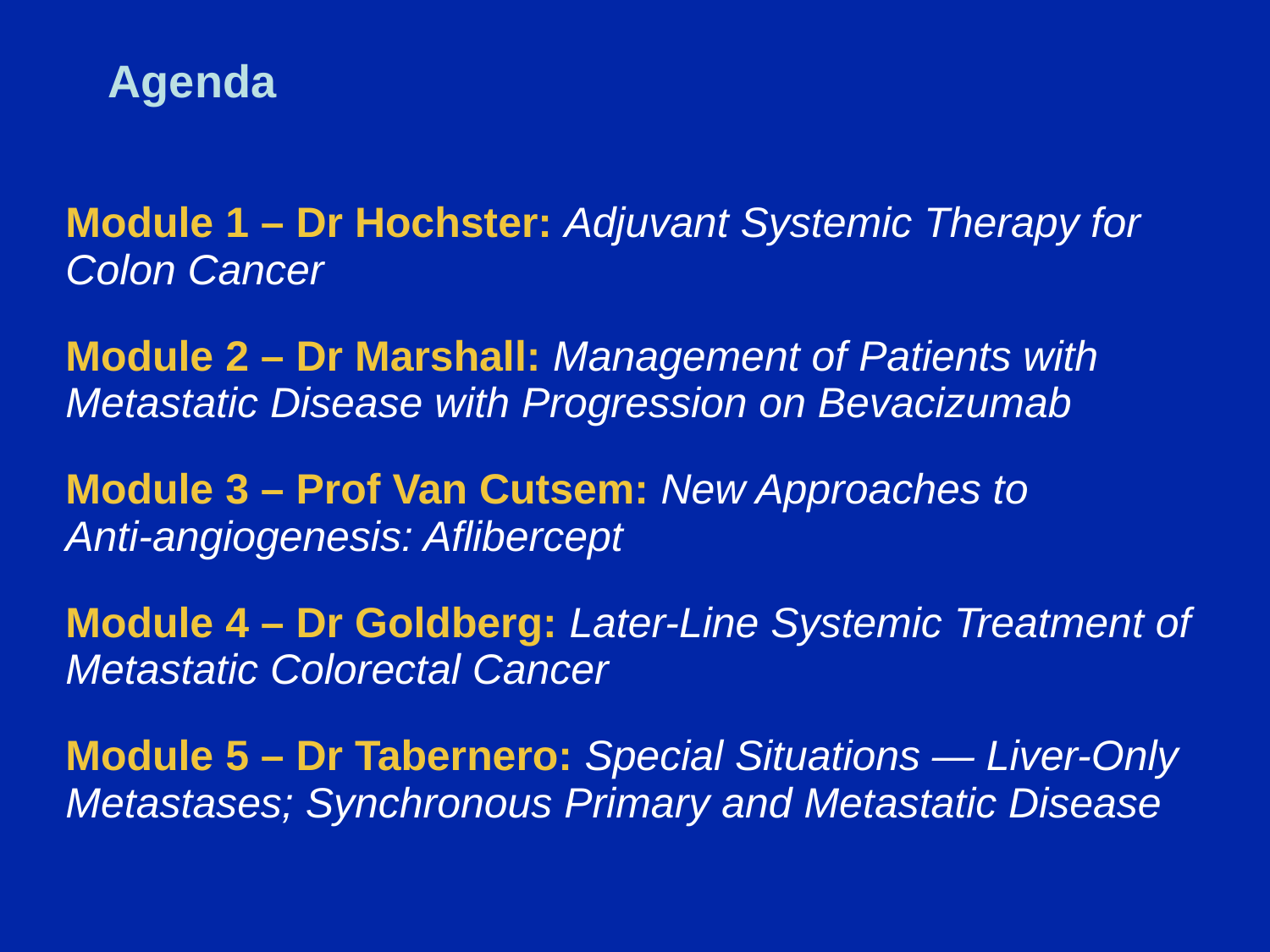

# Agenda
| Module 1 – Dr Hochster: Adjuvant Systemic Therapy for Colon Cancer |
| --- |
| Module 2 – Dr Marshall: Management of Patients with Metastatic Disease with Progression on Bevacizumab |
| Module 3 – Prof Van Cutsem: New Approaches to Anti-angiogenesis: Aflibercept |
| Module 4 – Dr Goldberg: Later-Line Systemic Treatment of Metastatic Colorectal Cancer |
| Module 5 – Dr Tabernero: Special Situations — Liver-Only Metastases; Synchronous Primary and Metastatic Disease |